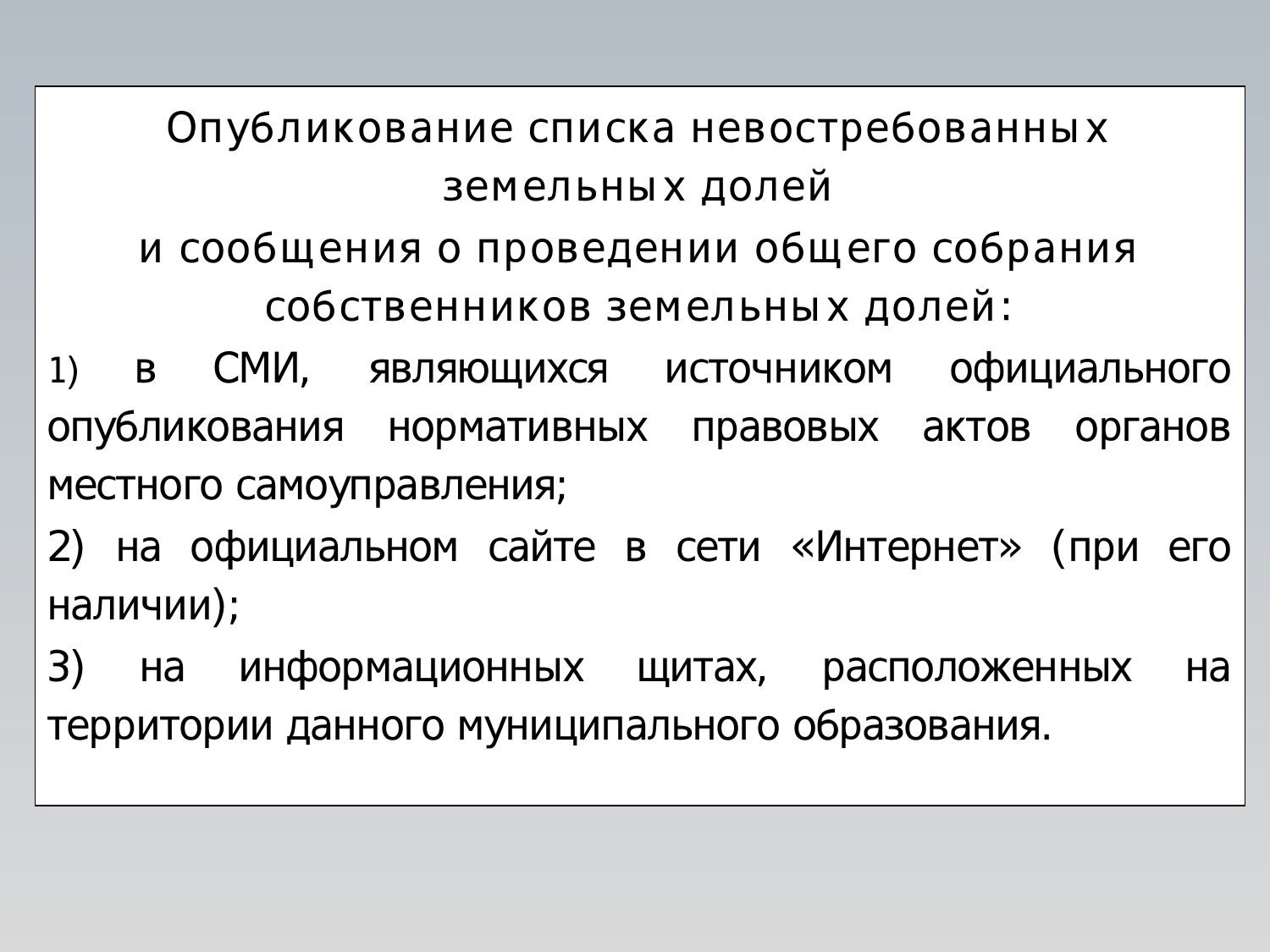

Опубликование списка невостребованных земельных долей
и сообщения о проведении общего собрания собственников земельных долей:
1) в СМИ, являющихся источником официального опубликования нормативных правовых актов органов местного самоуправления;
2) на официальном сайте в сети «Интернет» (при его наличии);
3) на информационных щитах, расположенных на территории данного муниципального образования.